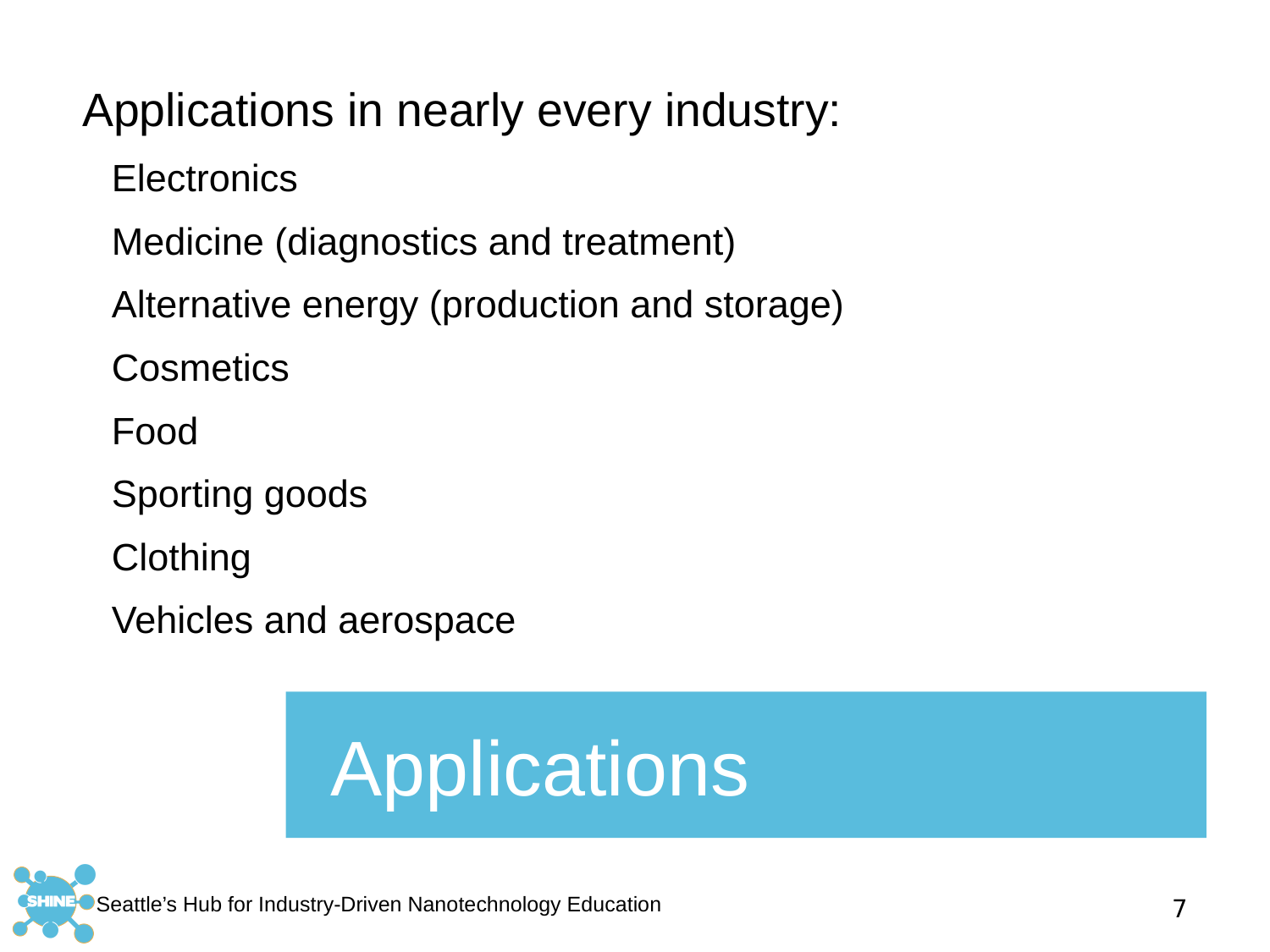

Applications in nearly every industry:
Electronics
Medicine (diagnostics and treatment)
Alternative energy (production and storage)
Cosmetics
Food
Sporting goods
Clothing
Vehicles and aerospace

# Applications
7